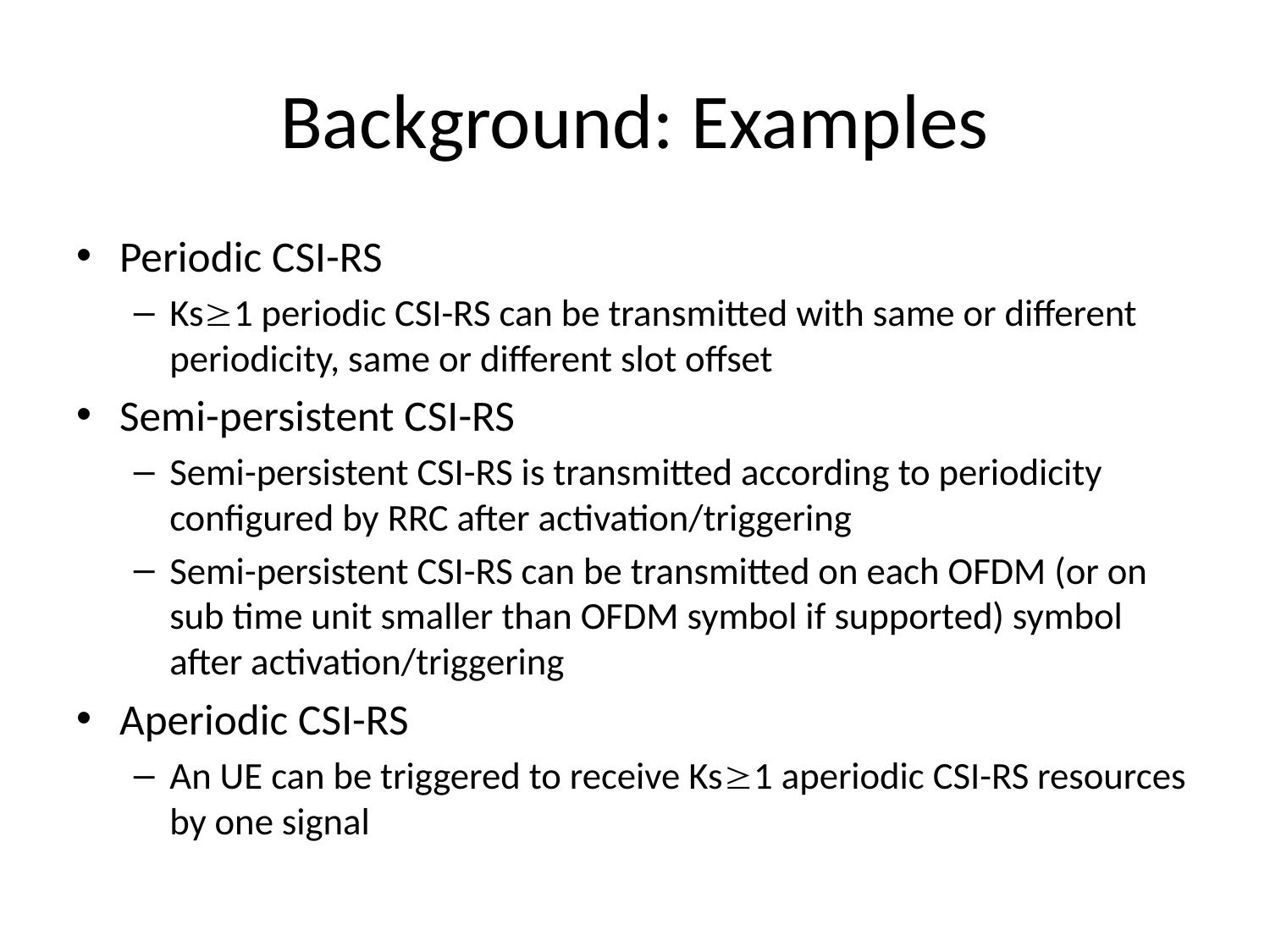

# Background: Examples
Periodic CSI-RS
Ks≥1 periodic CSI-RS can be transmitted with same or different periodicity, same or different slot offset
Semi-persistent CSI-RS
Semi-persistent CSI-RS is transmitted according to periodicity configured by RRC after activation/triggering
Semi-persistent CSI-RS can be transmitted on each OFDM (or on sub time unit smaller than OFDM symbol if supported) symbol after activation/triggering
Aperiodic CSI-RS
An UE can be triggered to receive Ks≥1 aperiodic CSI-RS resources by one signal